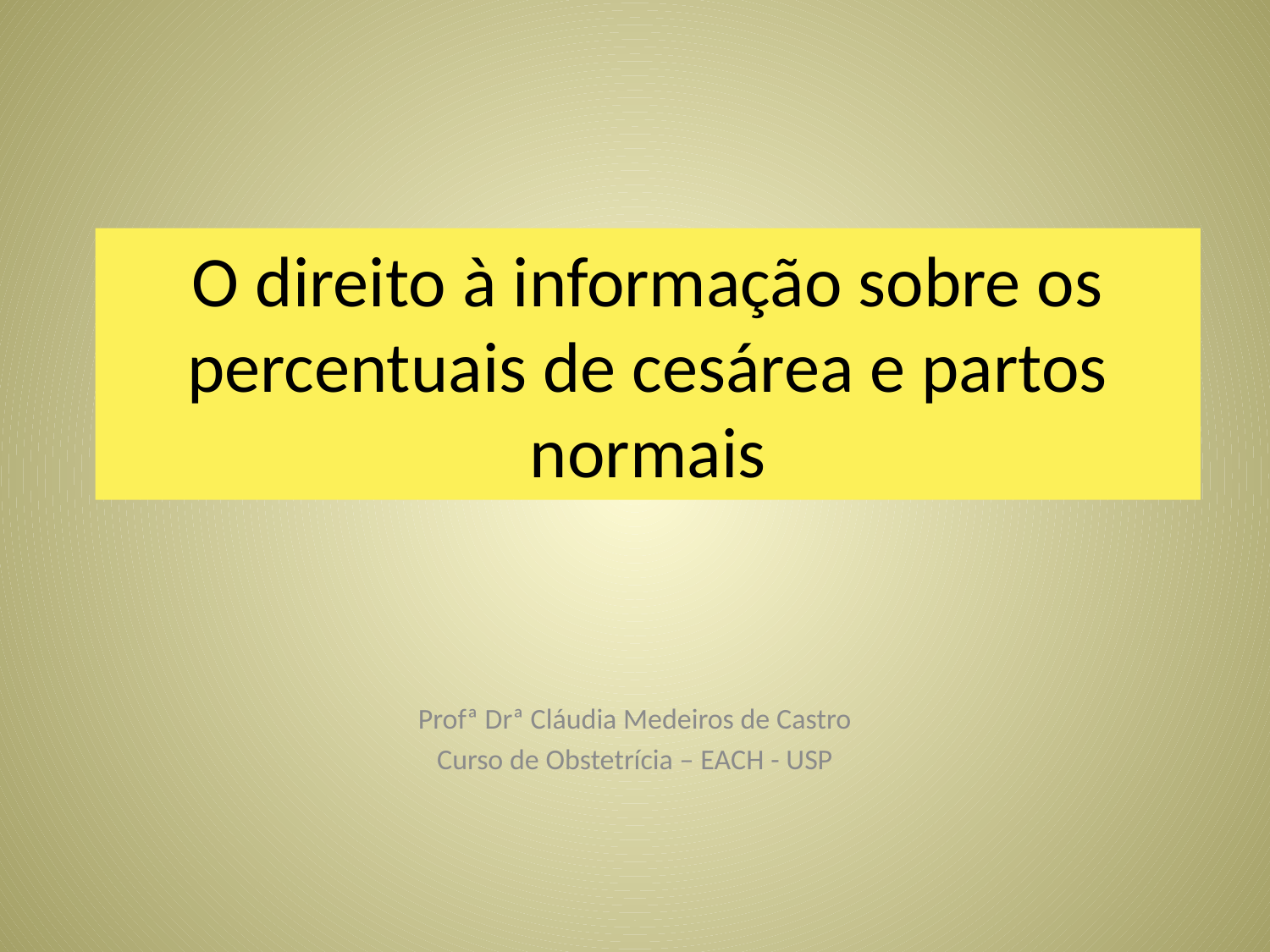

# O direito à informação sobre os percentuais de cesárea e partos normais
Profª Drª Cláudia Medeiros de Castro
Curso de Obstetrícia – EACH - USP